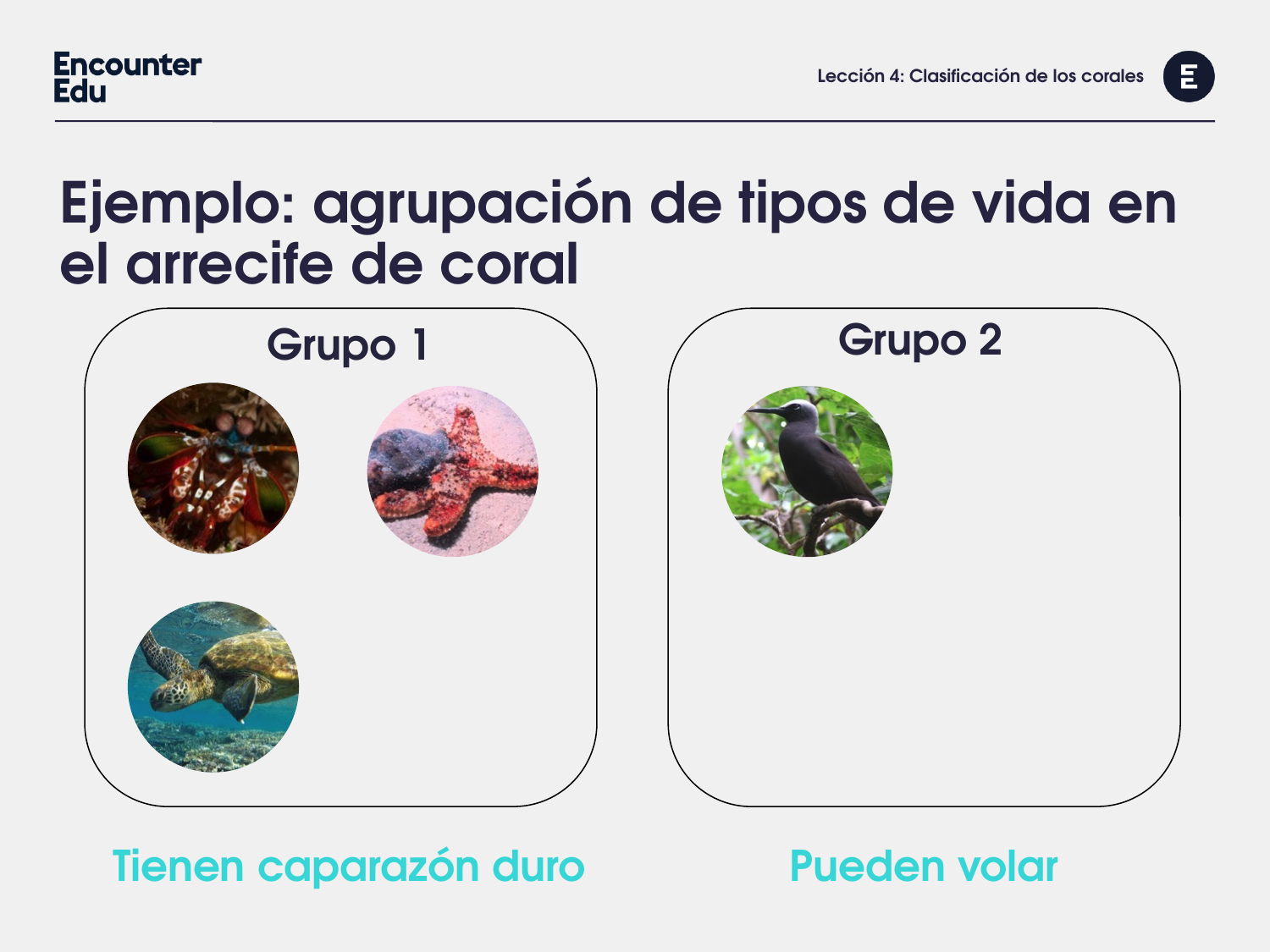

# Lección 4: Clasificación de los corales
Ejemplo: agrupación de tipos de vida en el arrecife de coral
Grupo 2

Grupo 1

Tienen caparazón duro
Pueden volar